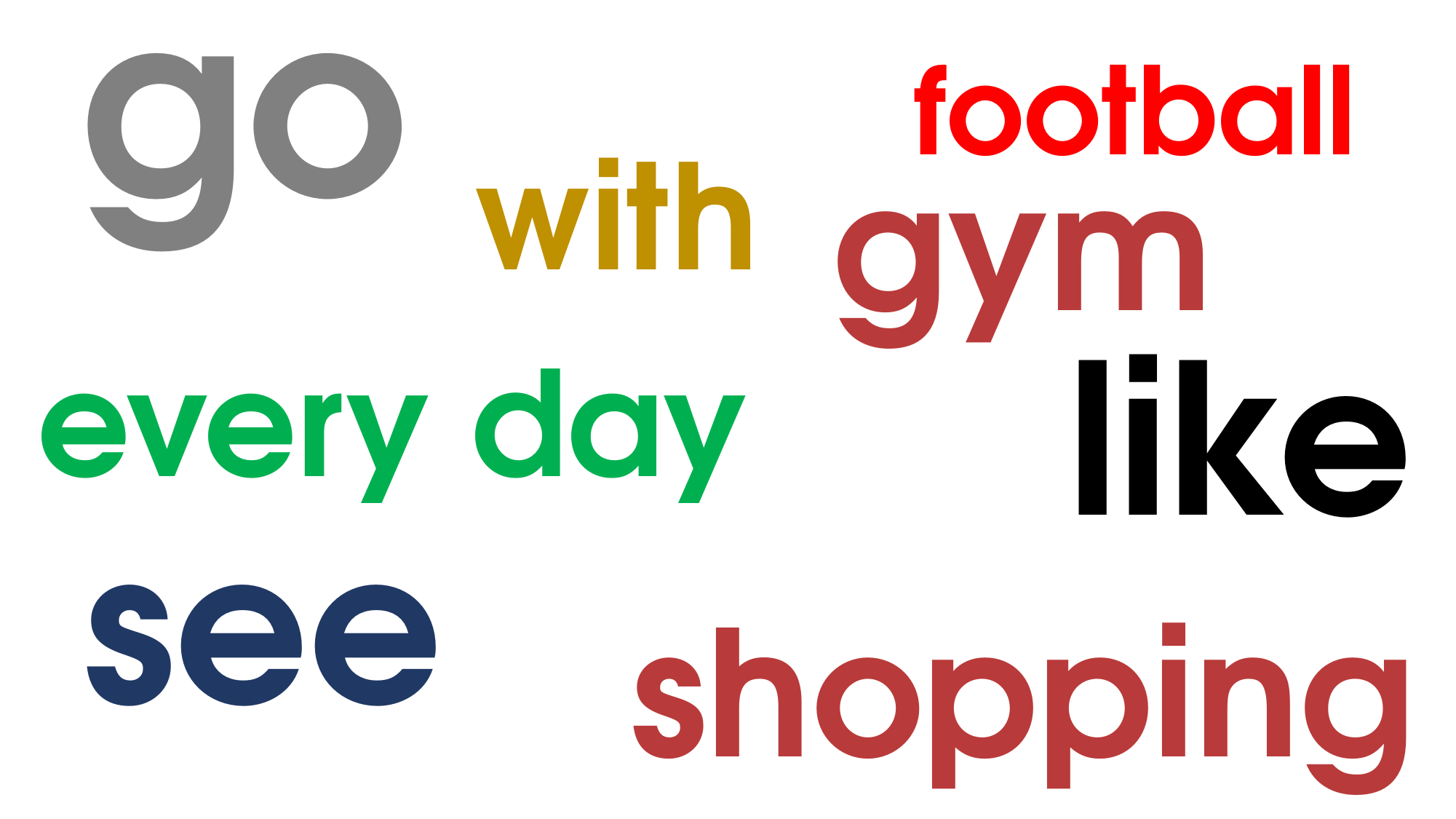

go
football
with
gym
like
every day
see
shopping